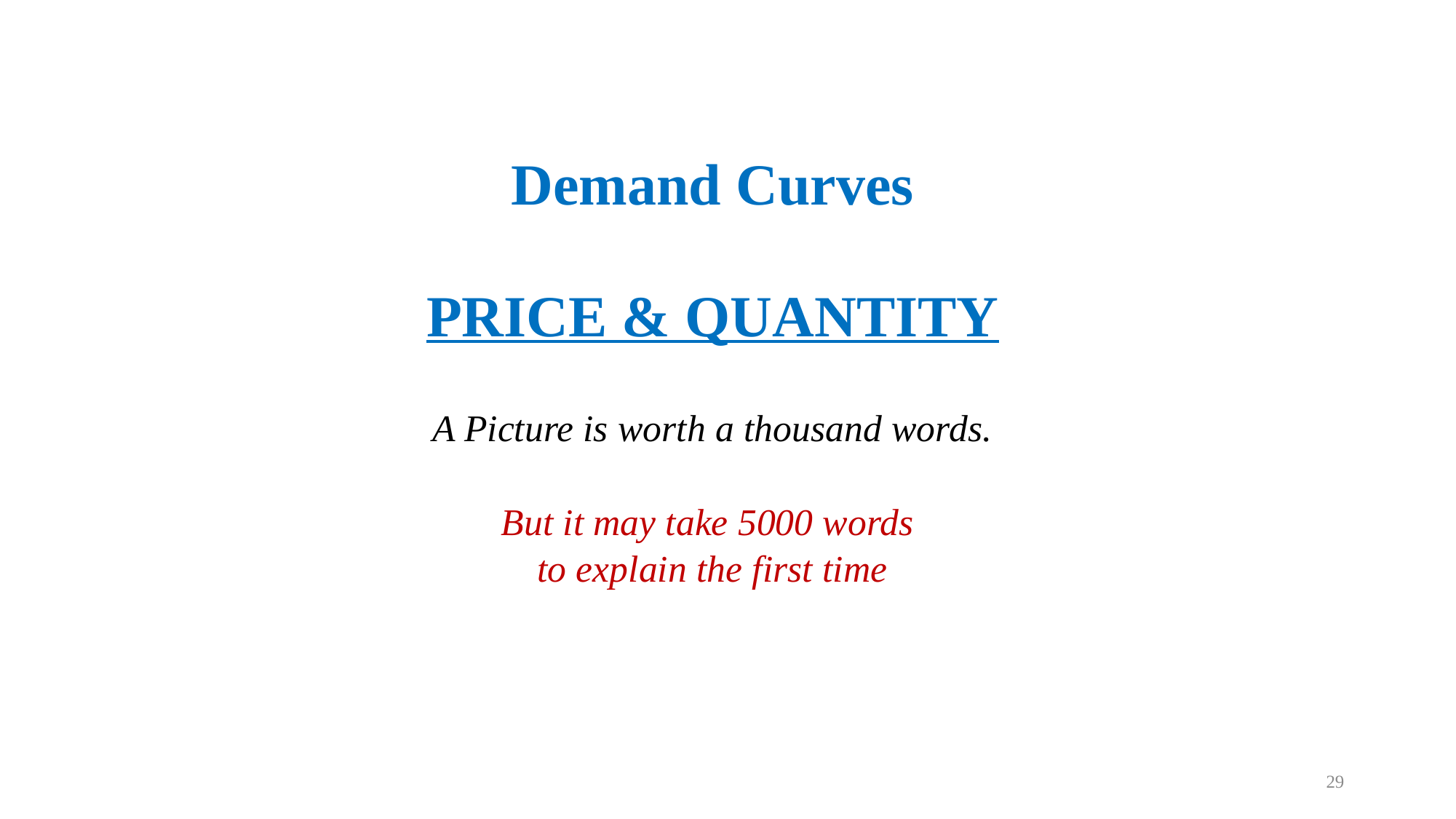

Demand Curves
PRICE & QUANTITY

A Picture is worth a thousand words.

But it may take 5000 words
to explain the first time
#
29